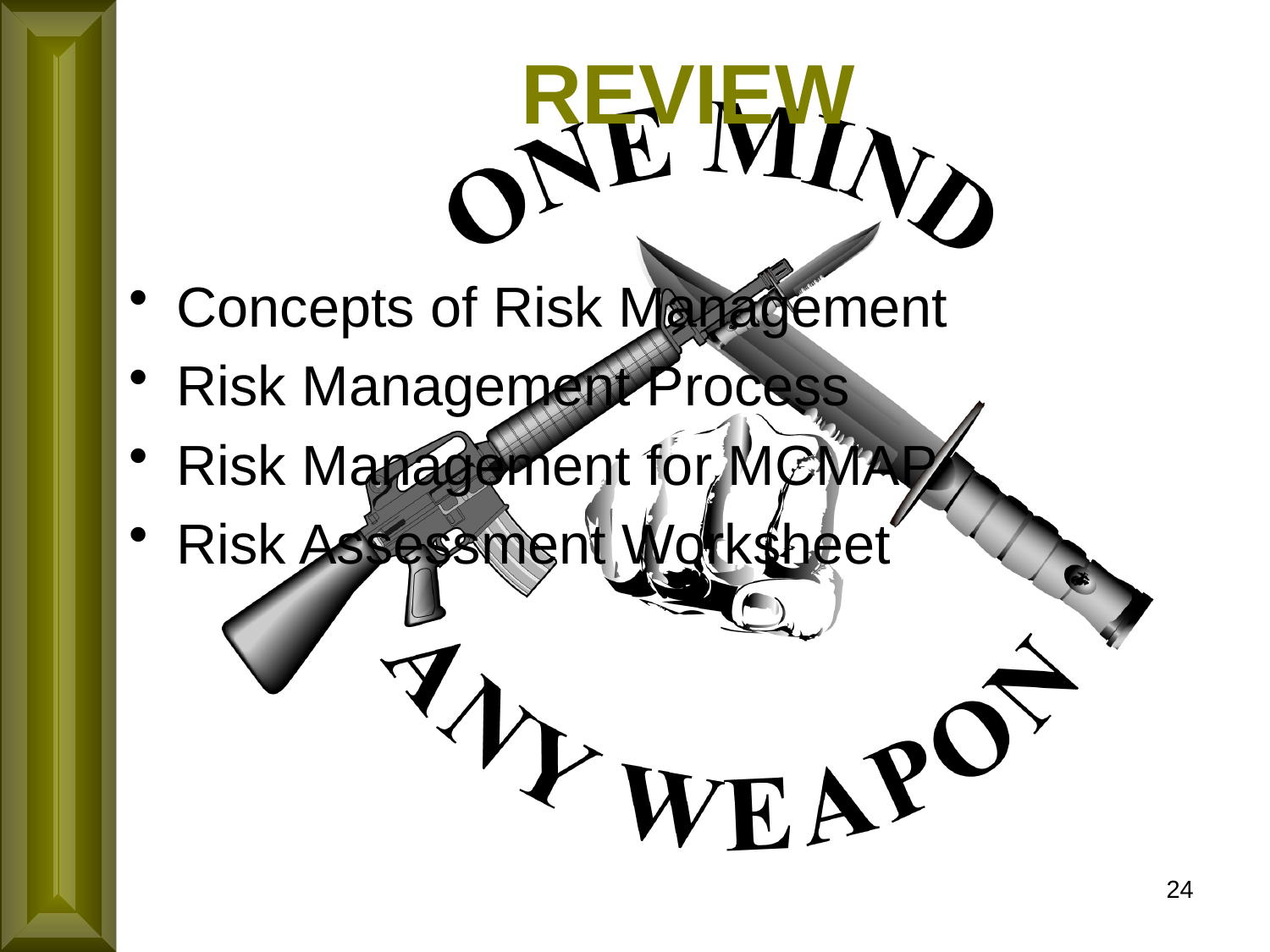

# REVIEW
Concepts of Risk Management
Risk Management Process
Risk Management for MCMAP
Risk Assessment Worksheet
24